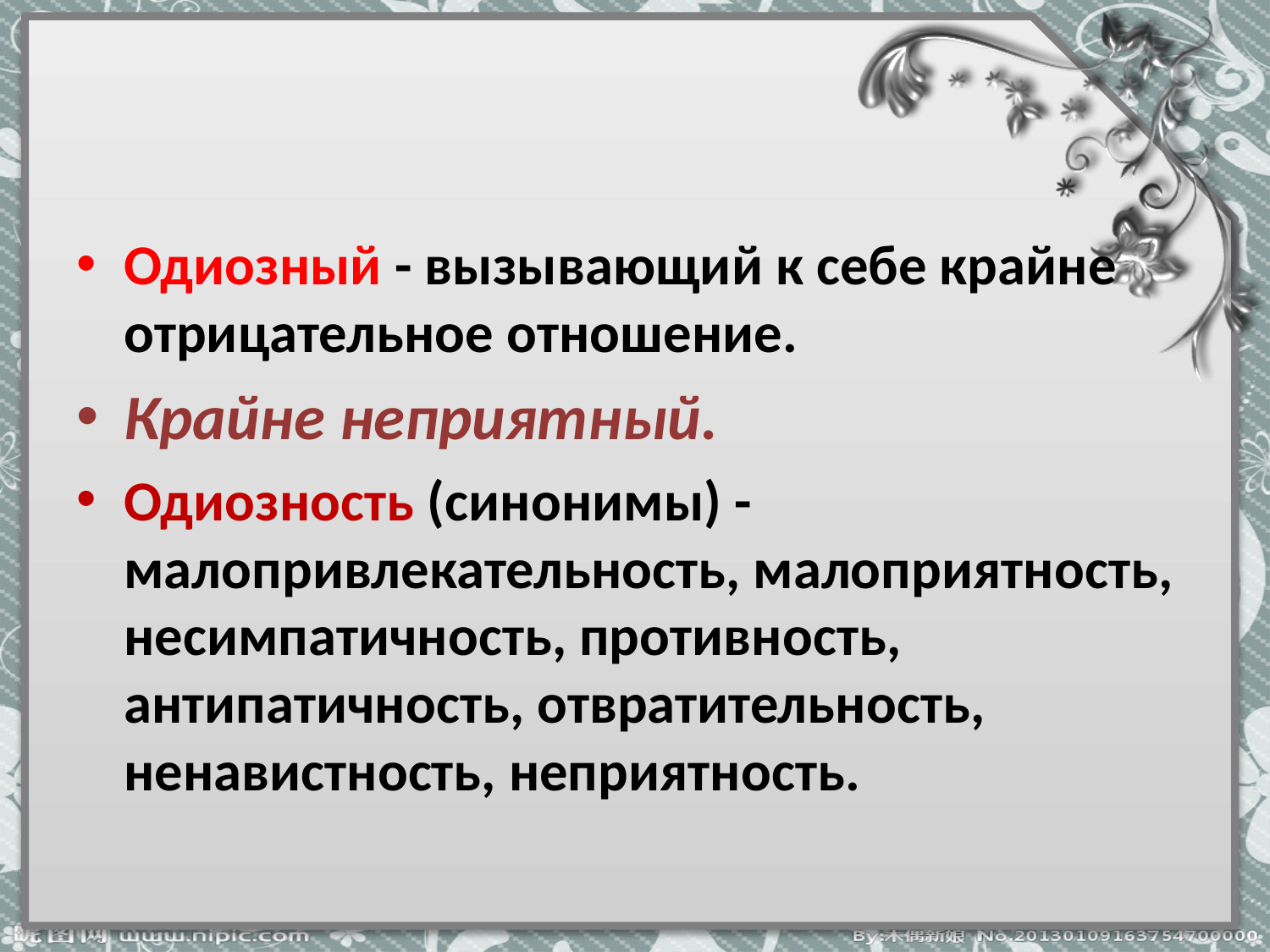

#
Одиозный - вызывающий к себе крайне отрицательное отношение.
Крайне неприятный.
Одиозность (синонимы) -  малопривлекательность, малоприятность, несимпатичность, противность, антипатичность, отвратительность, ненавистность, неприятность.